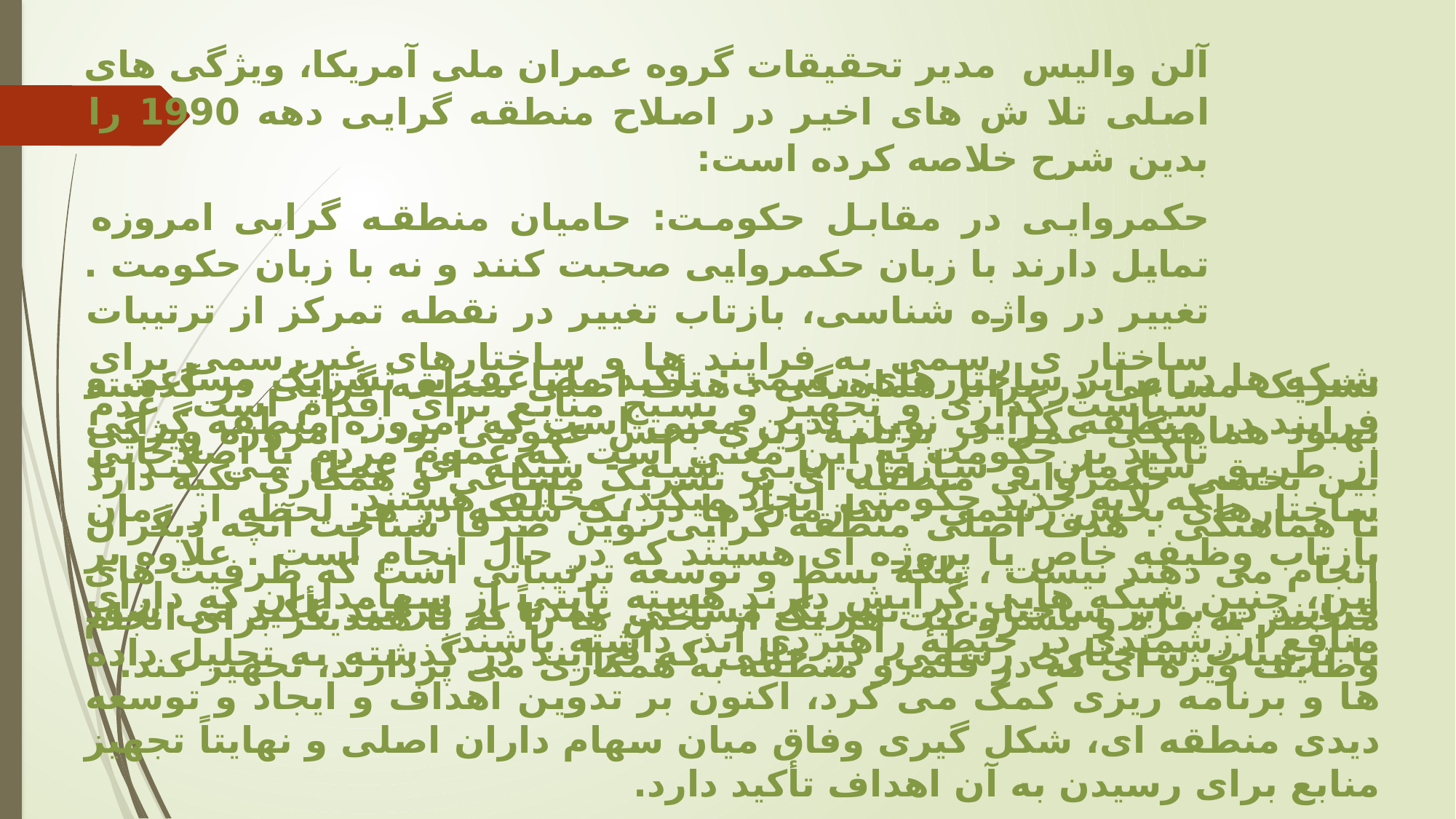

آلن والیس  مدیر تحقیقات گروه عمران ملی آمریکا، ویژگی های اصلی تلا ش های اخیر در اصلاح منطقه گرایی دهه 1990 را بدین شرح خلاصه کرده است:
حکمروایی در مقابل حکومت: حامیان منطقه گرایی امروزه تمایل دارند با زبان حکمروایی صحبت کنند و نه با زبان حکومت . تغییر در واژه شناسی، بازتاب تغییر در نقطه تمرکز از ترتیبات ساختار ی رسمی به فرایند ها و ساختارهای غیررسمی برای سیاست گذاری و تجهیز و بسیج منابع برای اقدام است. عدم تأکید بر حکومت به این معنی است که عموم مردم با اصلاحاتی که لایه جدید حکومتی ایجاد میکند، مخالف هستند.
شبکه ها در برابر ساختارهای رسمی: تأکید مضاعف بر تشریک مساعی و فرایند در منطقه گرایی نوین بدین معنی است که امروزه منطقه گرایی از طریق سازمان و سازمان یابی شبه - شبکه ای عمل می کند تا ساختارهای بخش رسمی . سازمان ها در یک شبکه در هر لحظه از زمان بازتاب وظیفه خاص یا پروژه ای هستند که در حال انجام است . علاوه بر این، چنین شبکه هایی گرایش دارند هسته ثابتی از سهامداران که دارای منافع ارزشمندی در حیطۀ راهبردی اند، داشته باشند.
تشریک مساعی در برابر هماهنگی : هدف اصلی منطقه گرایی در گذشته بهبود هماهنگی عمل در برنامه ریزی بخش عمومی بود . امروزه ویژگی بین بخشی حکمروایی منطقه ای بر تشریک مساعی و همکاری تکیه دارد تا هماهنگی . هدف اصلی منطقه گرایی نوین صرفاً شناخت آنچه دیگران انجام می دهند نیست ، بلکه بسط و توسعه ترتیباتی است که ظرفیت های منحصر به فرد و مشروعیت هر یک از بخش ها را که با همدیگر برای انجام وظایف ویژه ای که در قلمرو منطقه به همکاری می پردازند، تجهیز کند.
فرایند در برابر ساختار: در تشریک مساعی عمدتاً بر فرایند تأکید می شود تا ترتیبات ساختاری رسمی. در حالی که فرایند در گذشته به تحلیل داده ها و برنامه ریزی کمک می کرد، اکنون بر تدوین اهداف و ایجاد و توسعه دیدی منطقه ای، شکل گیری وفاق میان سهام داران اصلی و نهایتاً تجهیز منابع برای رسیدن به آن اهداف تأکید دارد.